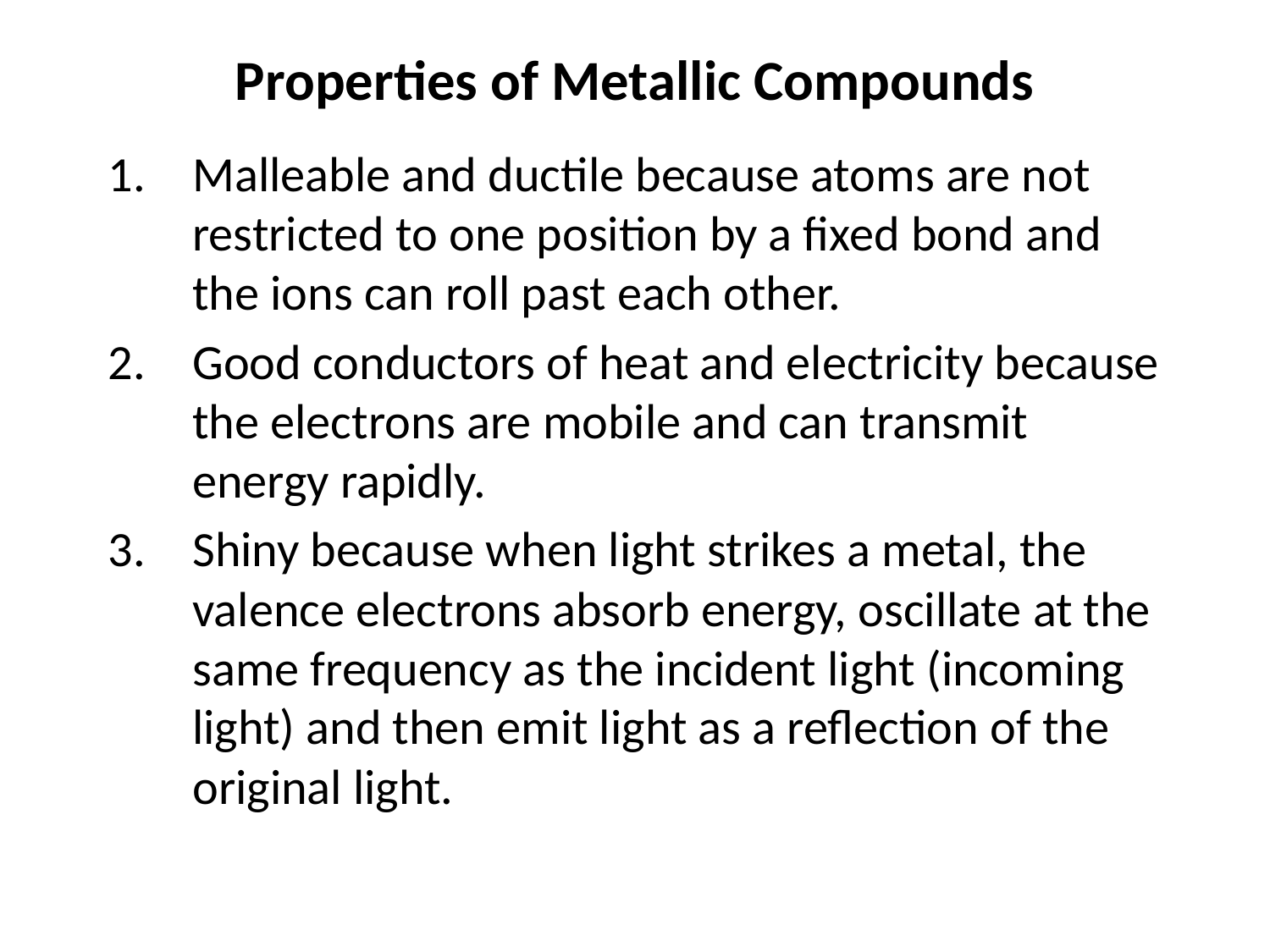

# Properties of Metallic Compounds
Malleable and ductile because atoms are not restricted to one position by a fixed bond and the ions can roll past each other.
Good conductors of heat and electricity because the electrons are mobile and can transmit energy rapidly.
Shiny because when light strikes a metal, the valence electrons absorb energy, oscillate at the same frequency as the incident light (incoming light) and then emit light as a reflection of the original light.